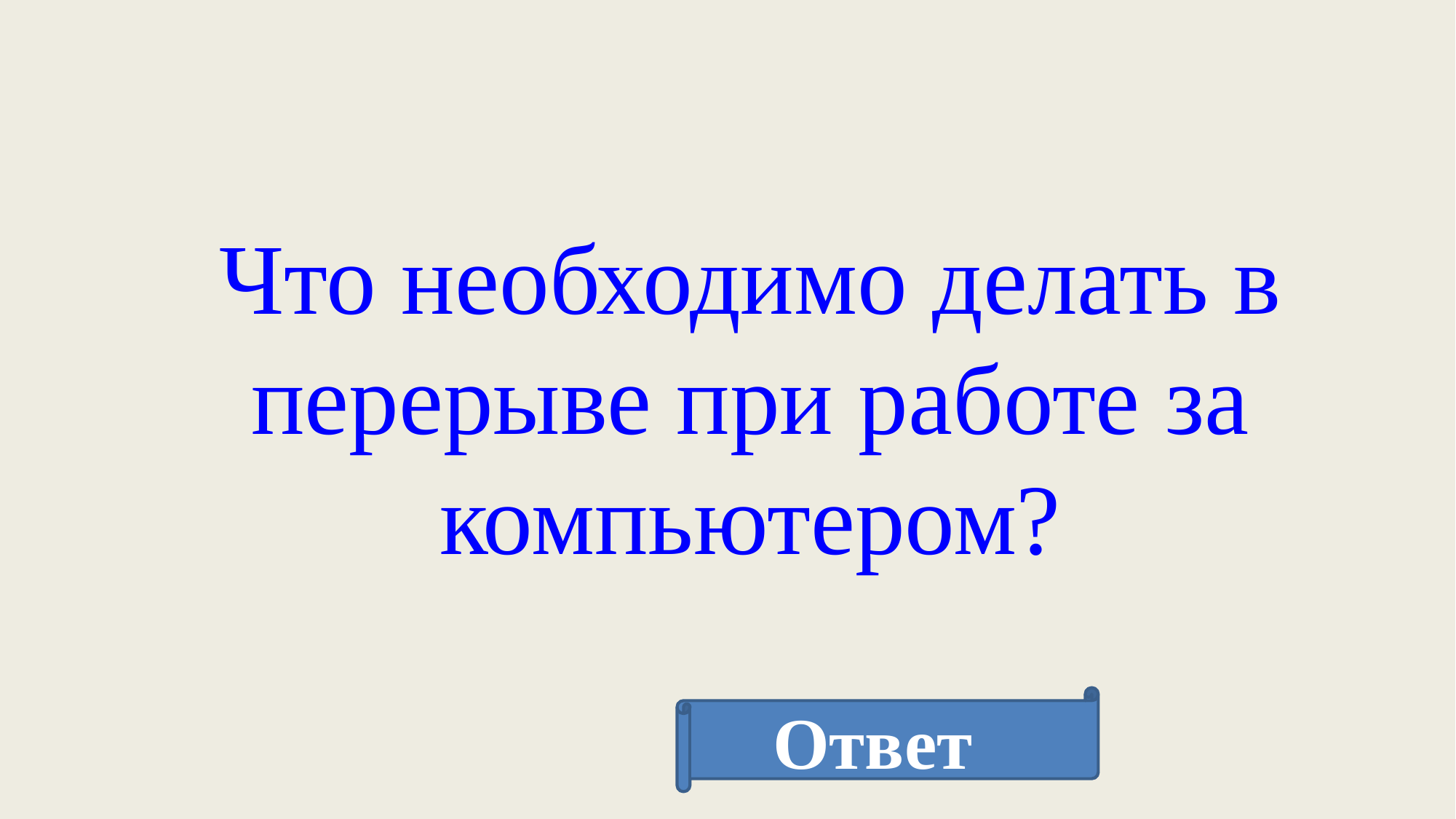

Что необходимо делать в перерыве при работе за компьютером?

Ответ